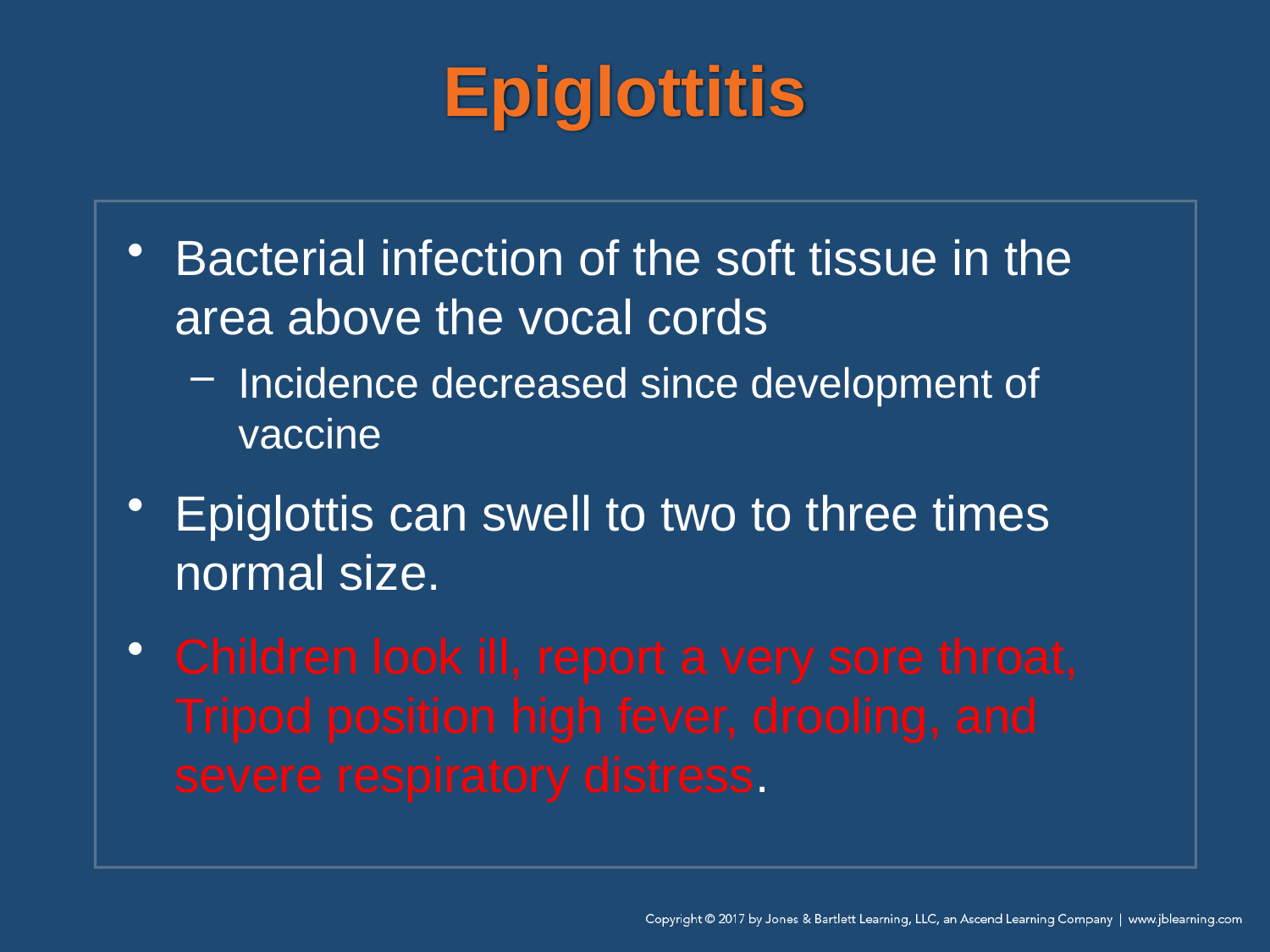

# Epiglottitis
Bacterial infection of the soft tissue in the area above the vocal cords
Incidence decreased since development of vaccine
Epiglottis can swell to two to three times normal size.
Children look ill, report a very sore throat, Tripod position high fever, drooling, and severe respiratory distress.